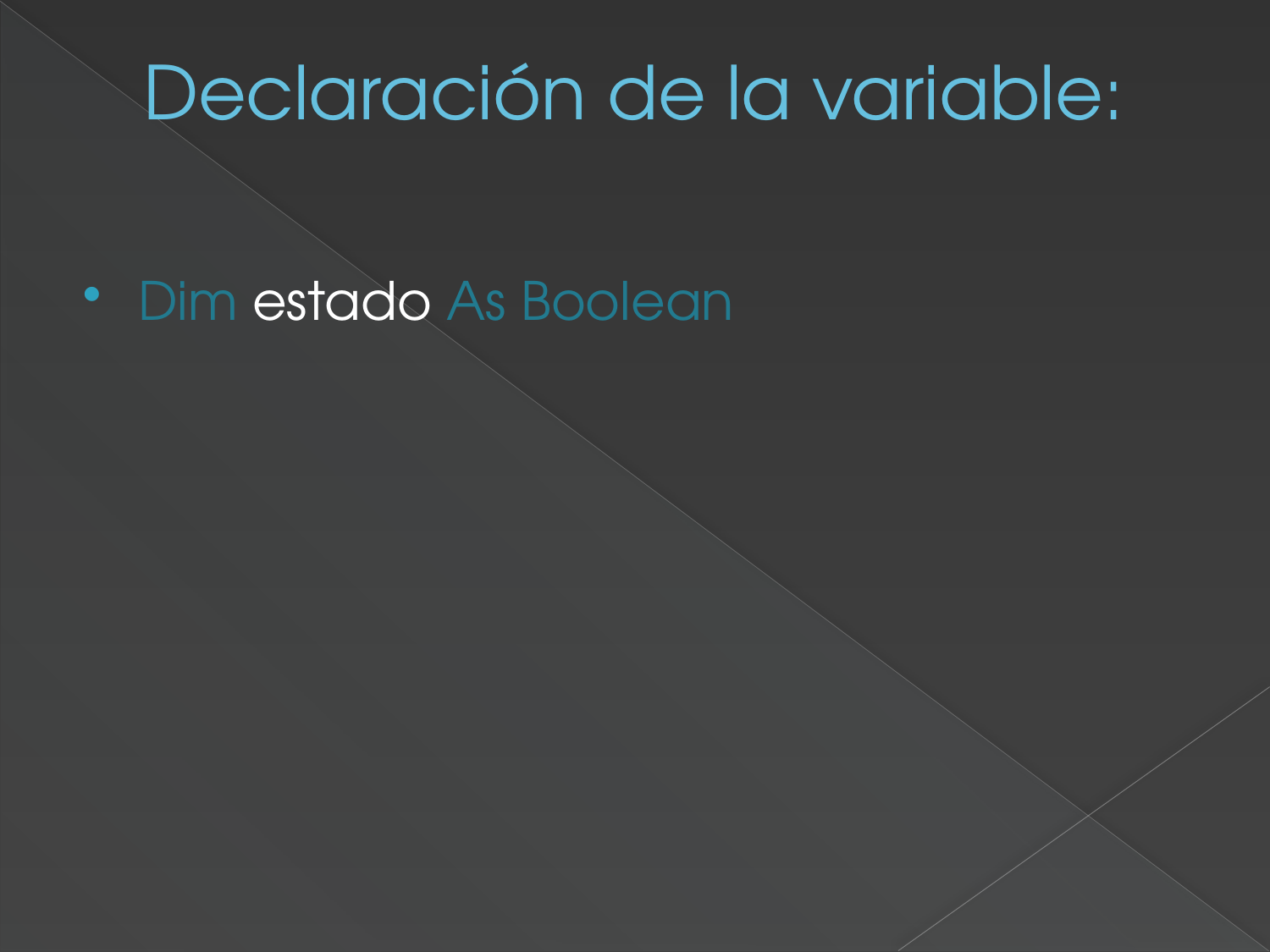

# Declaración de la variable:
Dim estado As Boolean